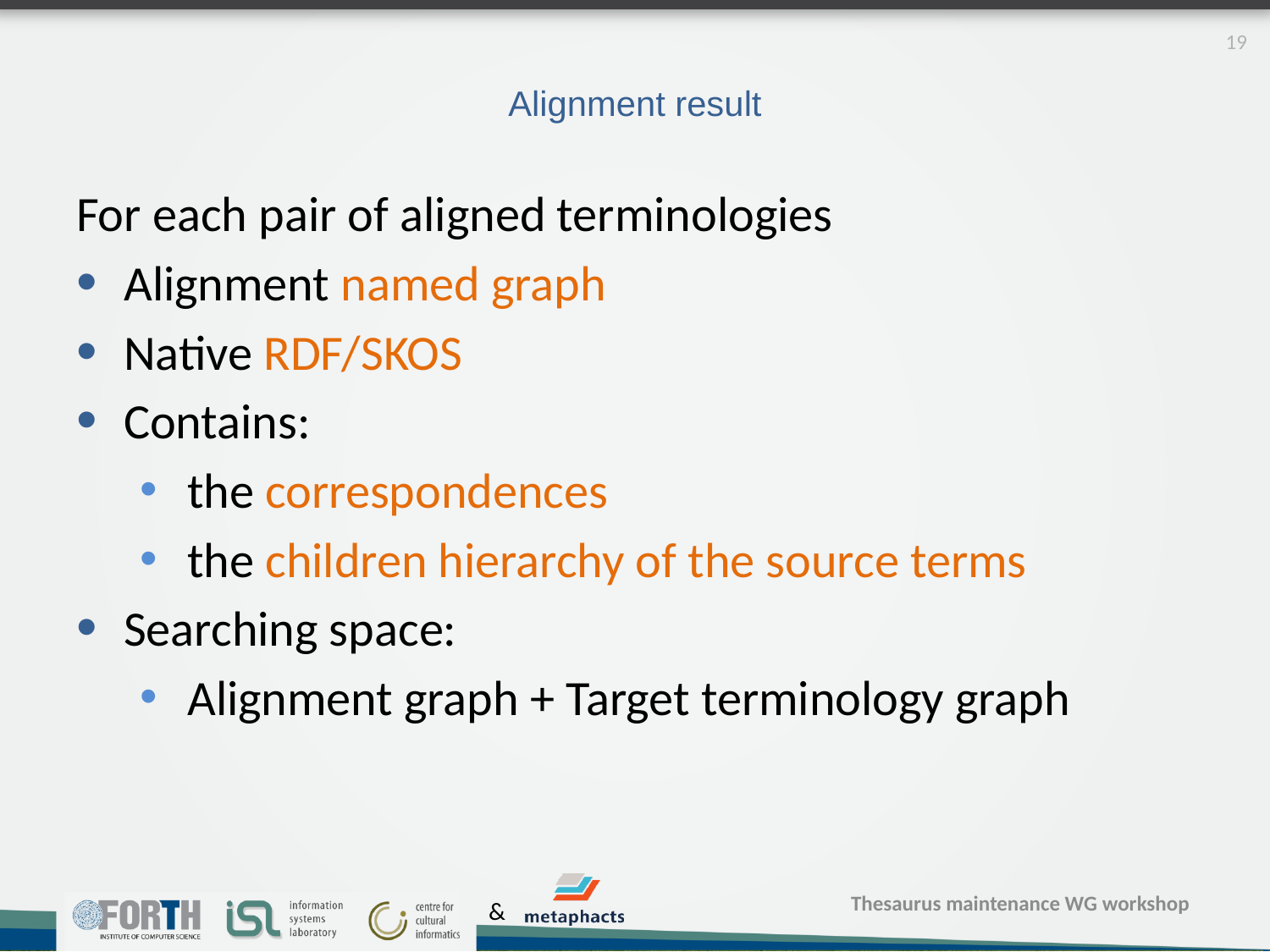

19
# Alignment result
For each pair of aligned terminologies
Alignment named graph
Native RDF/SKOS
Contains:
the correspondences
the children hierarchy of the source terms
Searching space:
Alignment graph + Target terminology graph

Thesaurus maintenance WG workshop